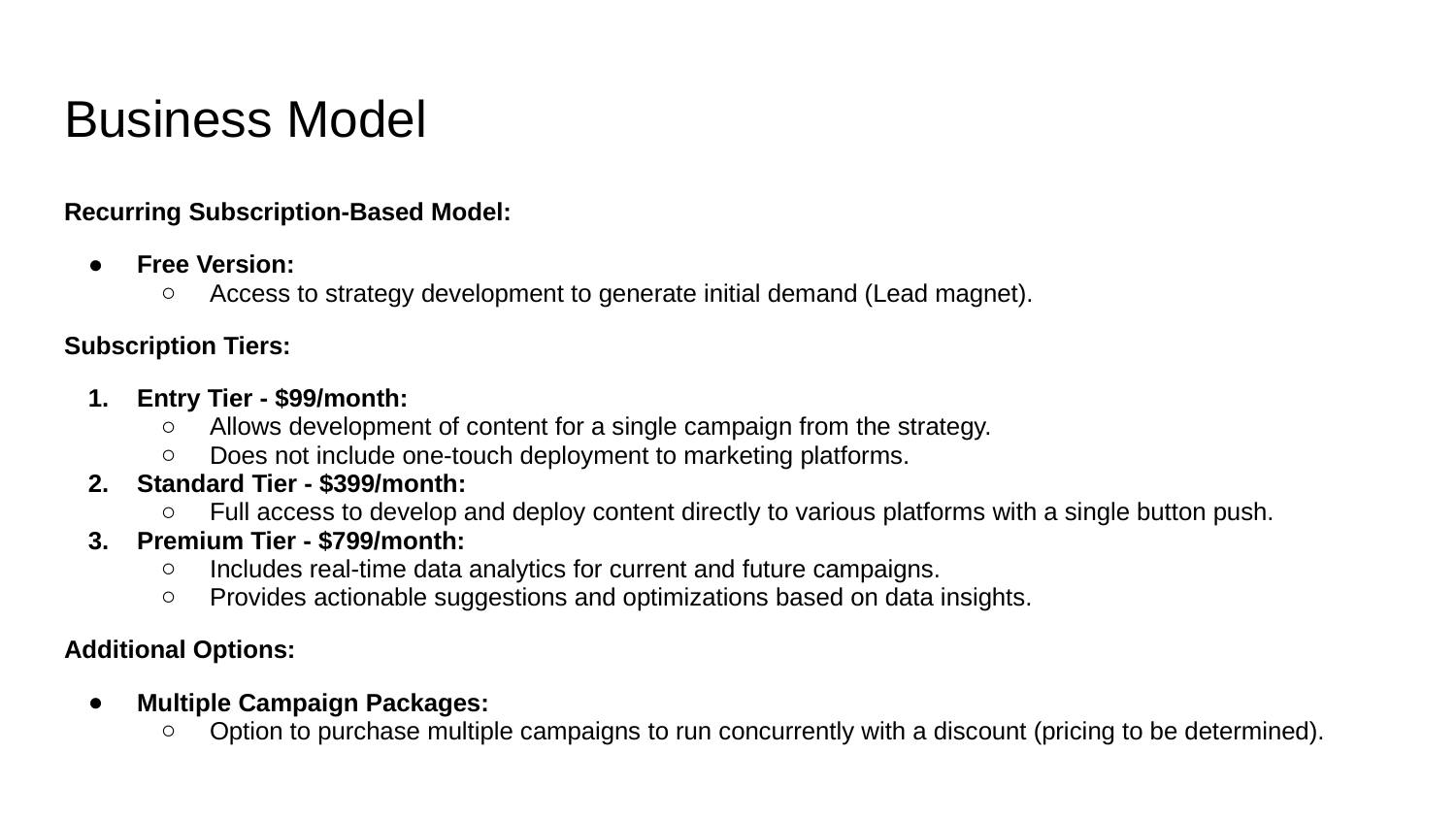

# Business Model
Recurring Subscription-Based Model:
Free Version:
Access to strategy development to generate initial demand (Lead magnet).
Subscription Tiers:
Entry Tier - $99/month:
Allows development of content for a single campaign from the strategy.
Does not include one-touch deployment to marketing platforms.
Standard Tier - $399/month:
Full access to develop and deploy content directly to various platforms with a single button push.
Premium Tier - $799/month:
Includes real-time data analytics for current and future campaigns.
Provides actionable suggestions and optimizations based on data insights.
Additional Options:
Multiple Campaign Packages:
Option to purchase multiple campaigns to run concurrently with a discount (pricing to be determined).